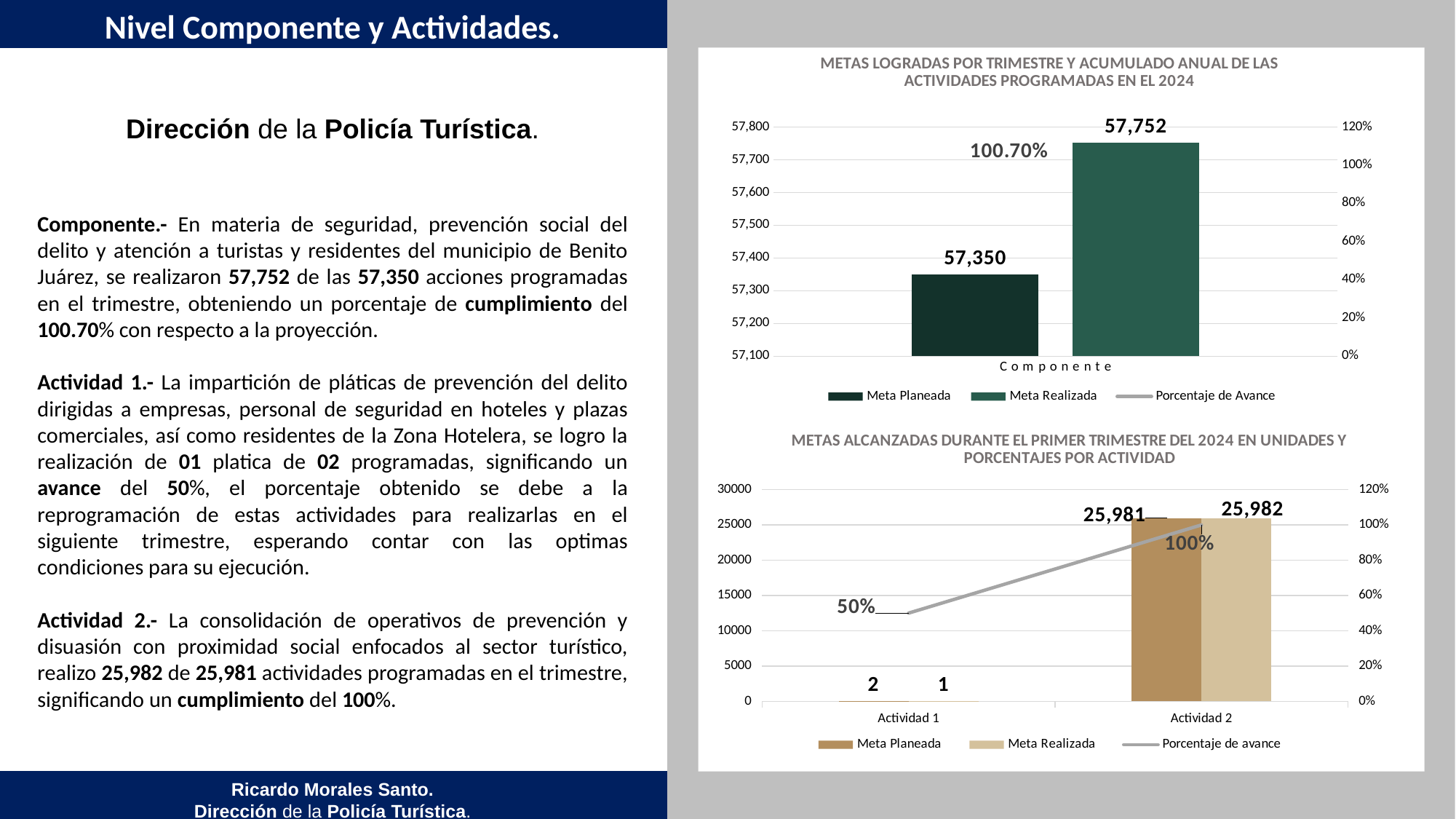

Nivel Componente y Actividades.

### Chart: METAS LOGRADAS POR TRIMESTRE Y ACUMULADO ANUAL DE LAS ACTIVIDADES PROGRAMADAS EN EL 2024

| Category | Meta Planeada | Meta Realizada |  |
|---|---|---|---|
| Componente | 57350.0 | 57752.0 | 1.0070095902353966 |
Dirección de la Policía Turística.
Componente.- En materia de seguridad, prevención social del delito y atención a turistas y residentes del municipio de Benito Juárez, se realizaron 57,752 de las 57,350 acciones programadas en el trimestre, obteniendo un porcentaje de cumplimiento del 100.70% con respecto a la proyección.

Actividad 1.- La impartición de pláticas de prevención del delito dirigidas a empresas, personal de seguridad en hoteles y plazas comerciales, así como residentes de la Zona Hotelera, se logro la realización de 01 platica de 02 programadas, significando un avance del 50%, el porcentaje obtenido se debe a la reprogramación de estas actividades para realizarlas en el siguiente trimestre, esperando contar con las optimas condiciones para su ejecución.

Actividad 2.- La consolidación de operativos de prevención y disuasión con proximidad social enfocados al sector turístico, realizo 25,982 de 25,981 actividades programadas en el trimestre, significando un cumplimiento del 100%.

### Chart: METAS ALCANZADAS DURANTE EL PRIMER TRIMESTRE DEL 2024 EN UNIDADES Y PORCENTAJES POR ACTIVIDAD

| Category | Meta Planeada | Meta Realizada |  |
|---|---|---|---|
| Actividad 1 | 2.0 | 1.0 | 0.5 |
| Actividad 2 | 25981.0 | 25982.0 | 1.0000384896655248 |
Ricardo Morales Santo.
Dirección de la Policía Turística.